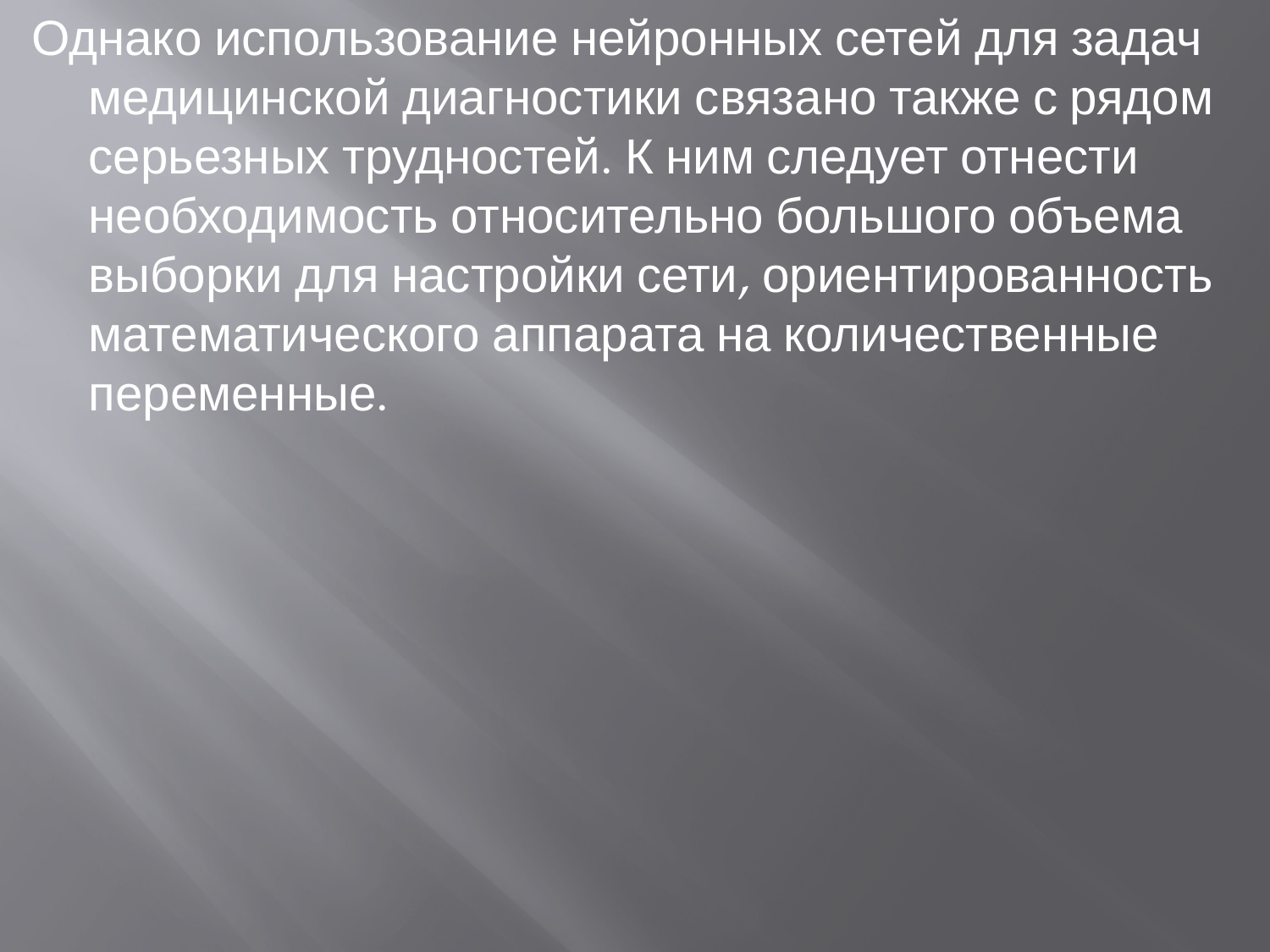

Однако использование нейронных сетей для задач медицинской диагностики связано также с рядом серьезных трудностей. К ним следует отнести необходимость относительно большого объема выборки для настройки сети, ориентированность математического аппарата на количественные переменные.